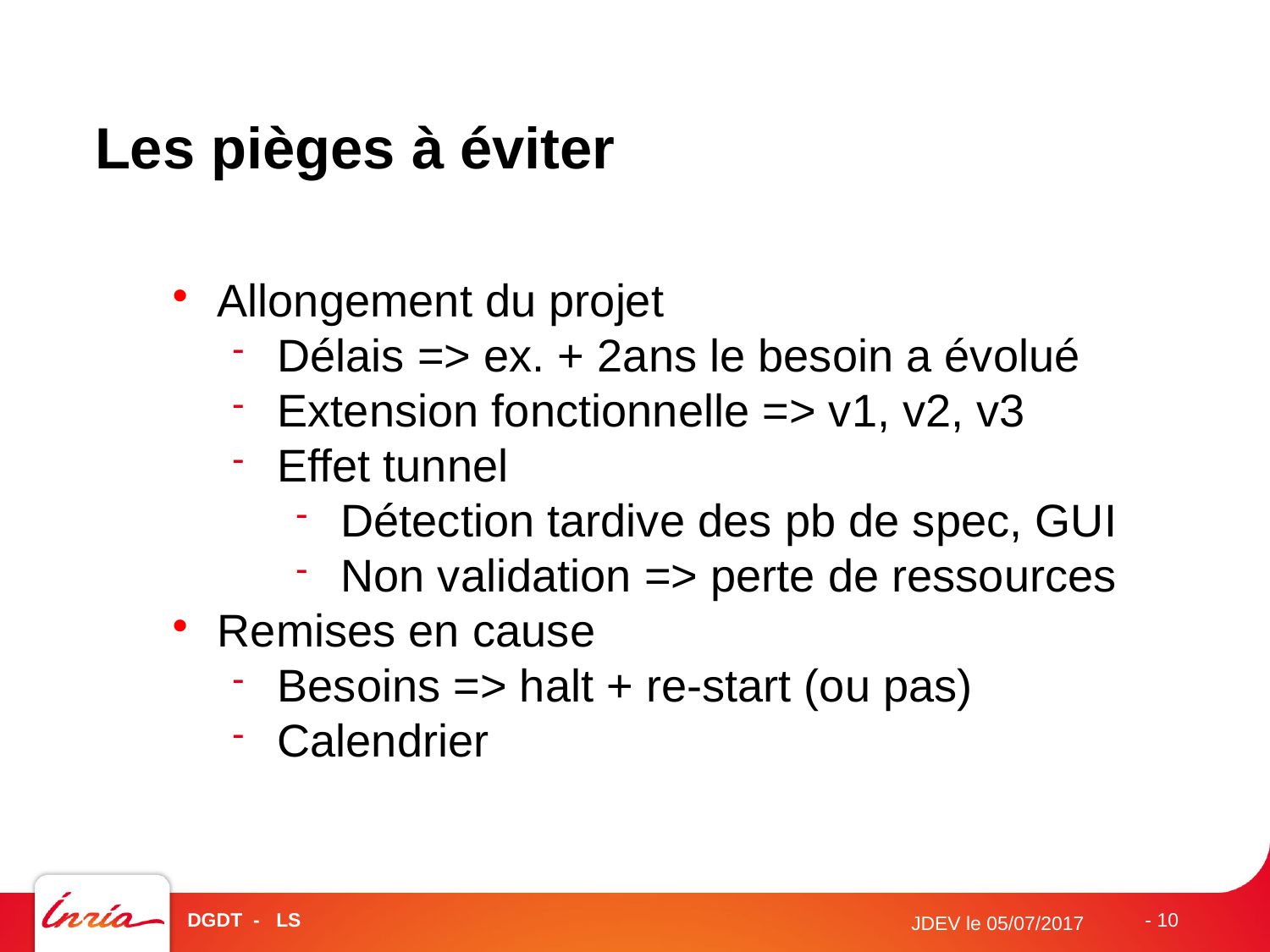

Les pièges à éviter
Allongement du projet
Délais => ex. + 2ans le besoin a évolué
Extension fonctionnelle => v1, v2, v3
Effet tunnel
Détection tardive des pb de spec, GUI
Non validation => perte de ressources
Remises en cause
Besoins => halt + re-start (ou pas)
Calendrier

DGDT  -   LS
- 10
JDEV le 05/07/2017